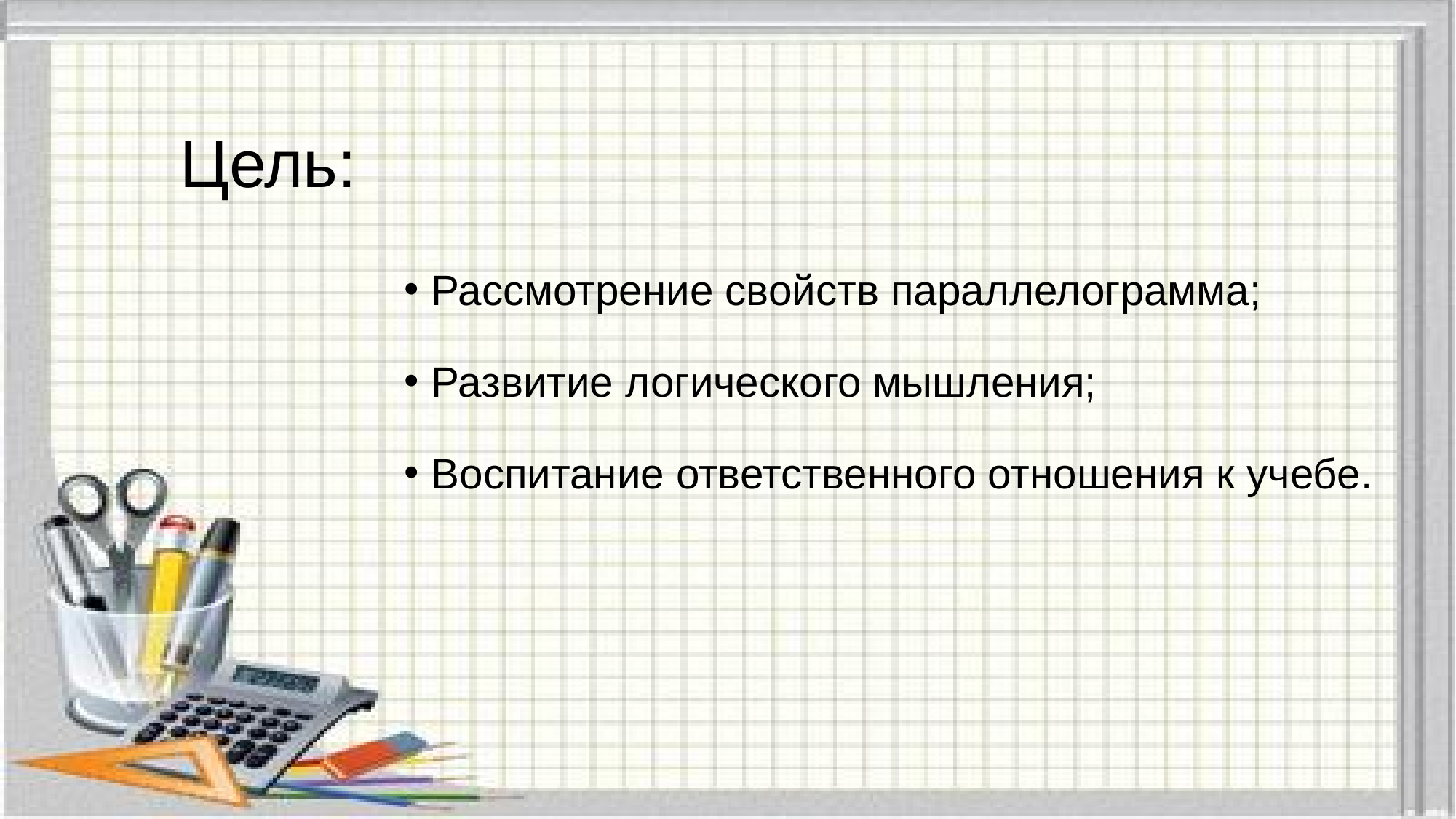

# Цель:
Рассмотрение свойств параллелограмма;
Развитие логического мышления;
Воспитание ответственного отношения к учебе.